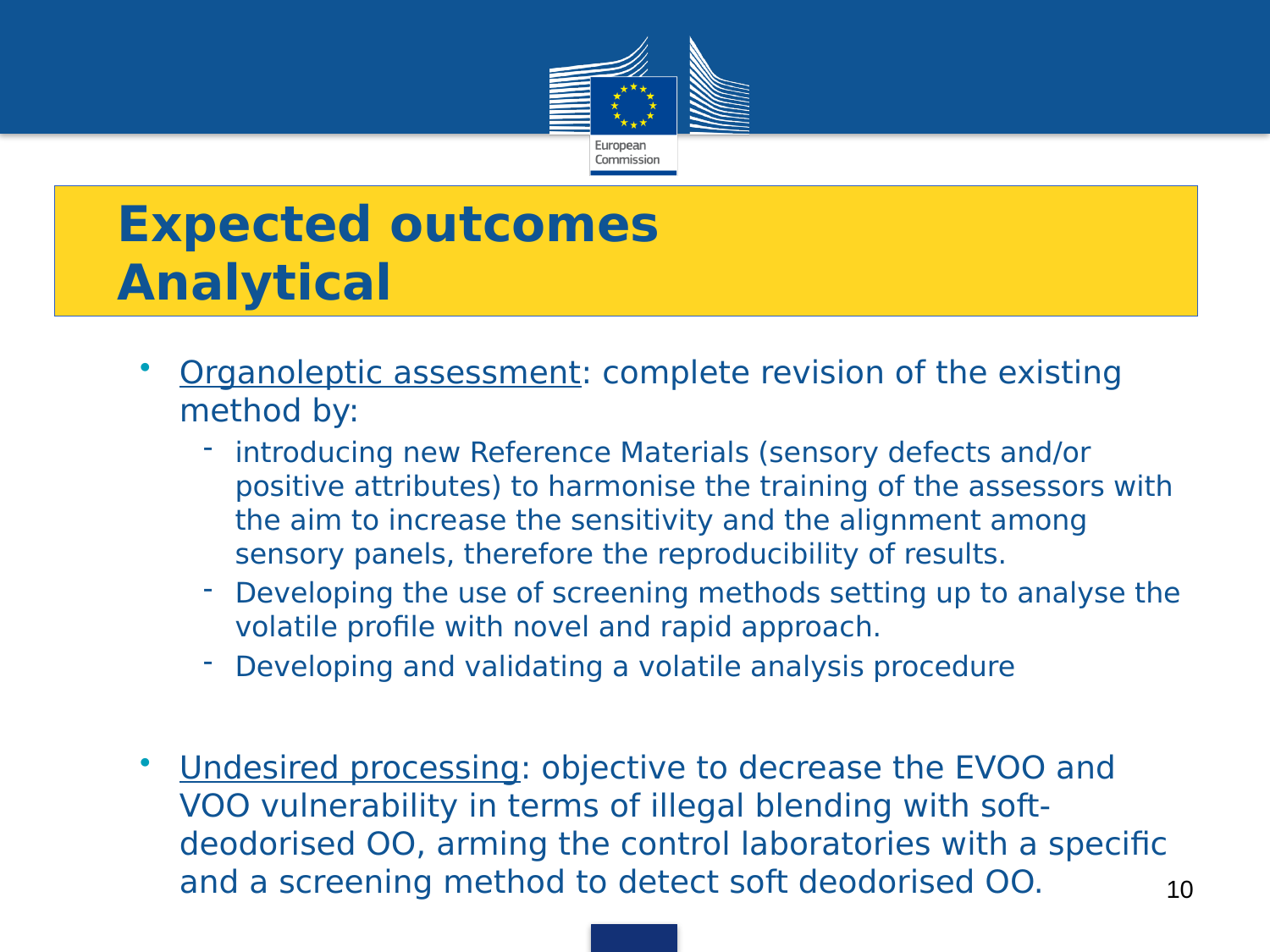

# Expected outcomes Analytical
Organoleptic assessment: complete revision of the existing method by:
introducing new Reference Materials (sensory defects and/or positive attributes) to harmonise the training of the assessors with the aim to increase the sensitivity and the alignment among sensory panels, therefore the reproducibility of results.
Developing the use of screening methods setting up to analyse the volatile profile with novel and rapid approach.
Developing and validating a volatile analysis procedure

Undesired processing: objective to decrease the EVOO and VOO vulnerability in terms of illegal blending with soft-deodorised OO, arming the control laboratories with a specific and a screening method to detect soft deodorised OO.
10